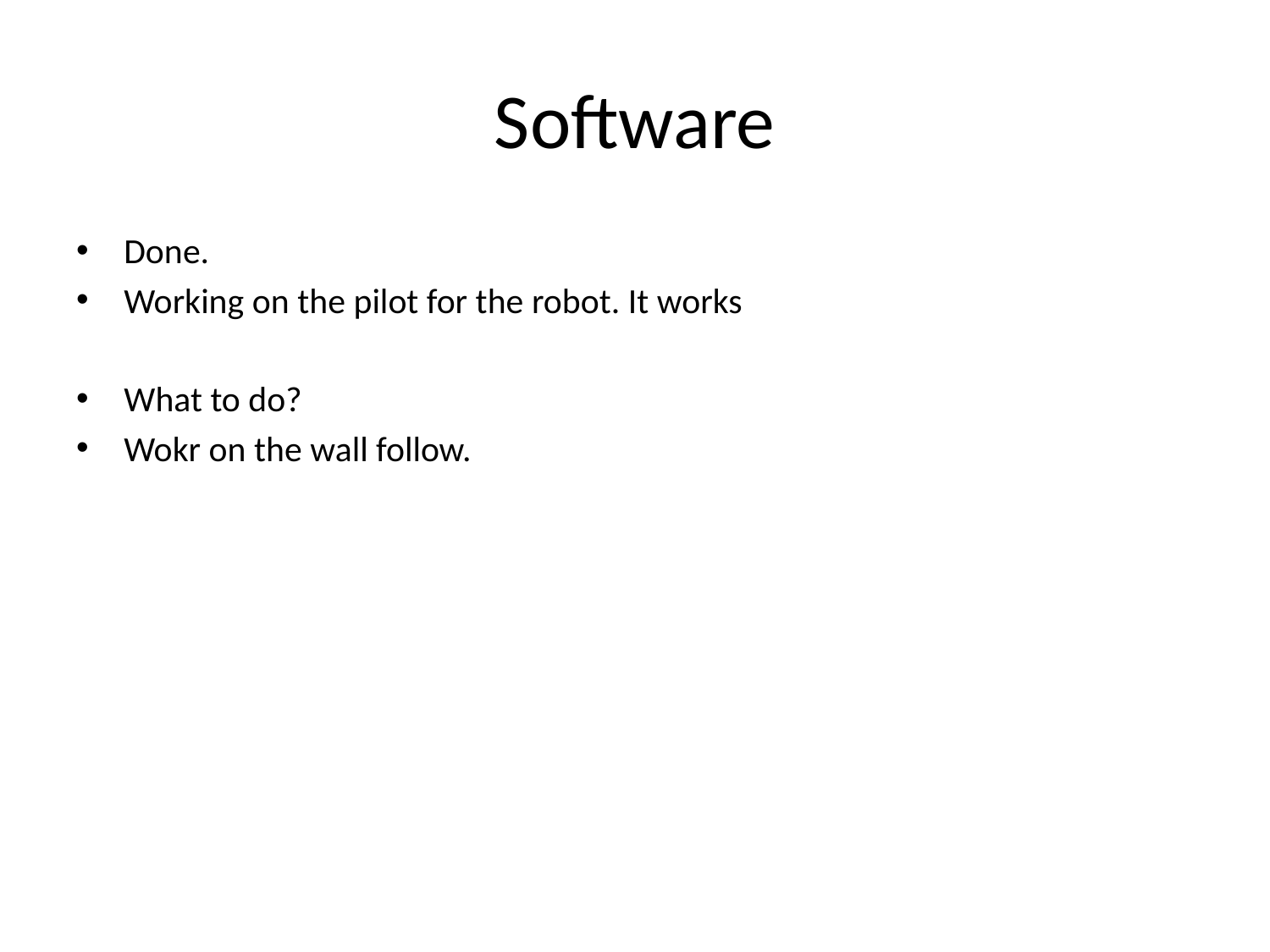

# Software
Done.
Working on the pilot for the robot. It works

What to do?
Wokr on the wall follow.